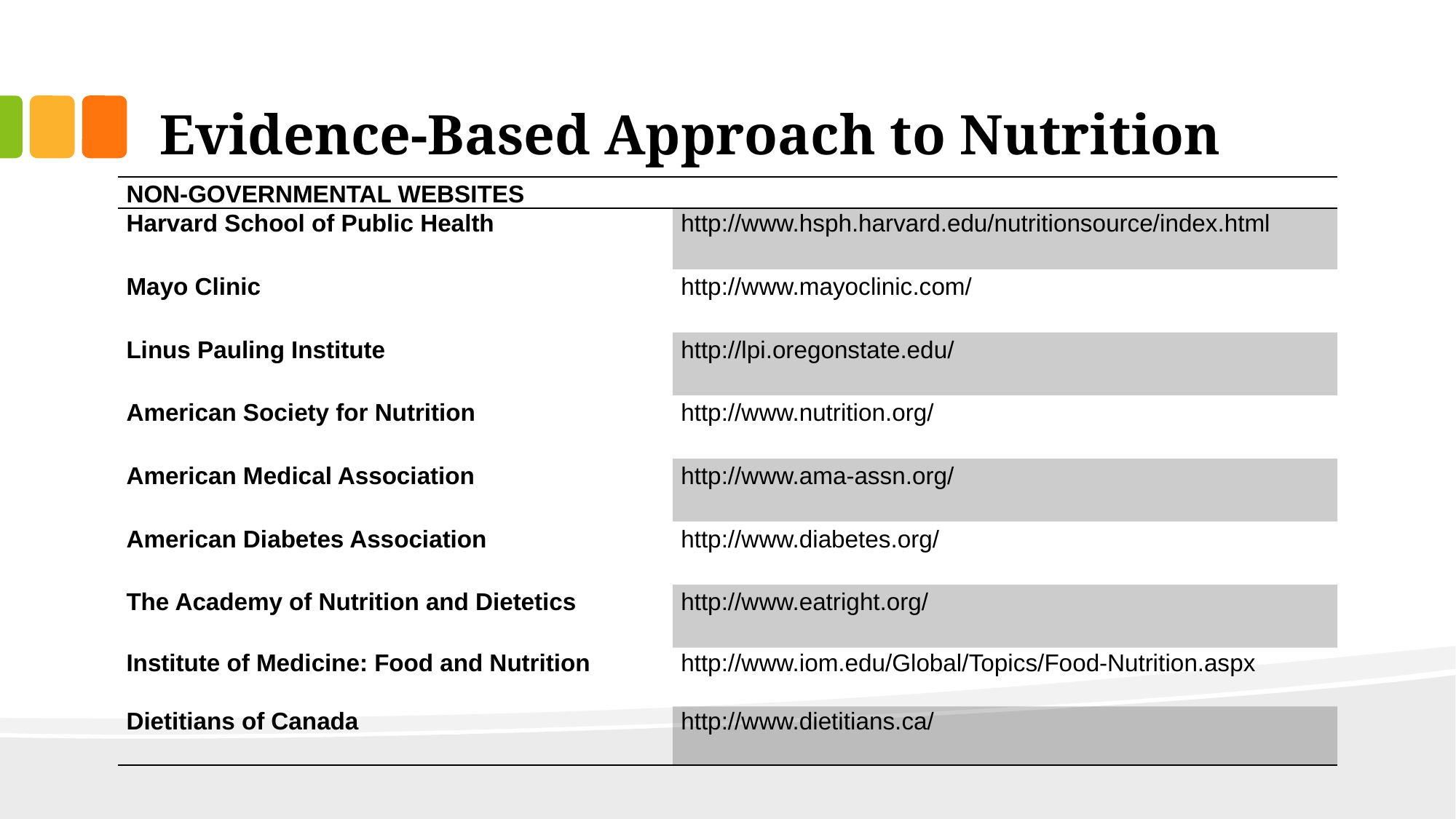

# Evidence-Based Approach to Nutrition
| NON-GOVERNMENTAL WEBSITES |  |
| --- | --- |
| Harvard School of Public Health | http://www.hsph.harvard.edu/nutritionsource/index.html |
| Mayo Clinic | http://www.mayoclinic.com/ |
| Linus Pauling Institute | http://lpi.oregonstate.edu/ |
| American Society for Nutrition | http://www.nutrition.org/ |
| American Medical Association | http://www.ama-assn.org/ |
| American Diabetes Association | http://www.diabetes.org/ |
| The Academy of Nutrition and Dietetics | http://www.eatright.org/ |
| Institute of Medicine: Food and Nutrition | http://www.iom.edu/Global/Topics/Food-Nutrition.aspx |
| Dietitians of Canada | http://www.dietitians.ca/ |